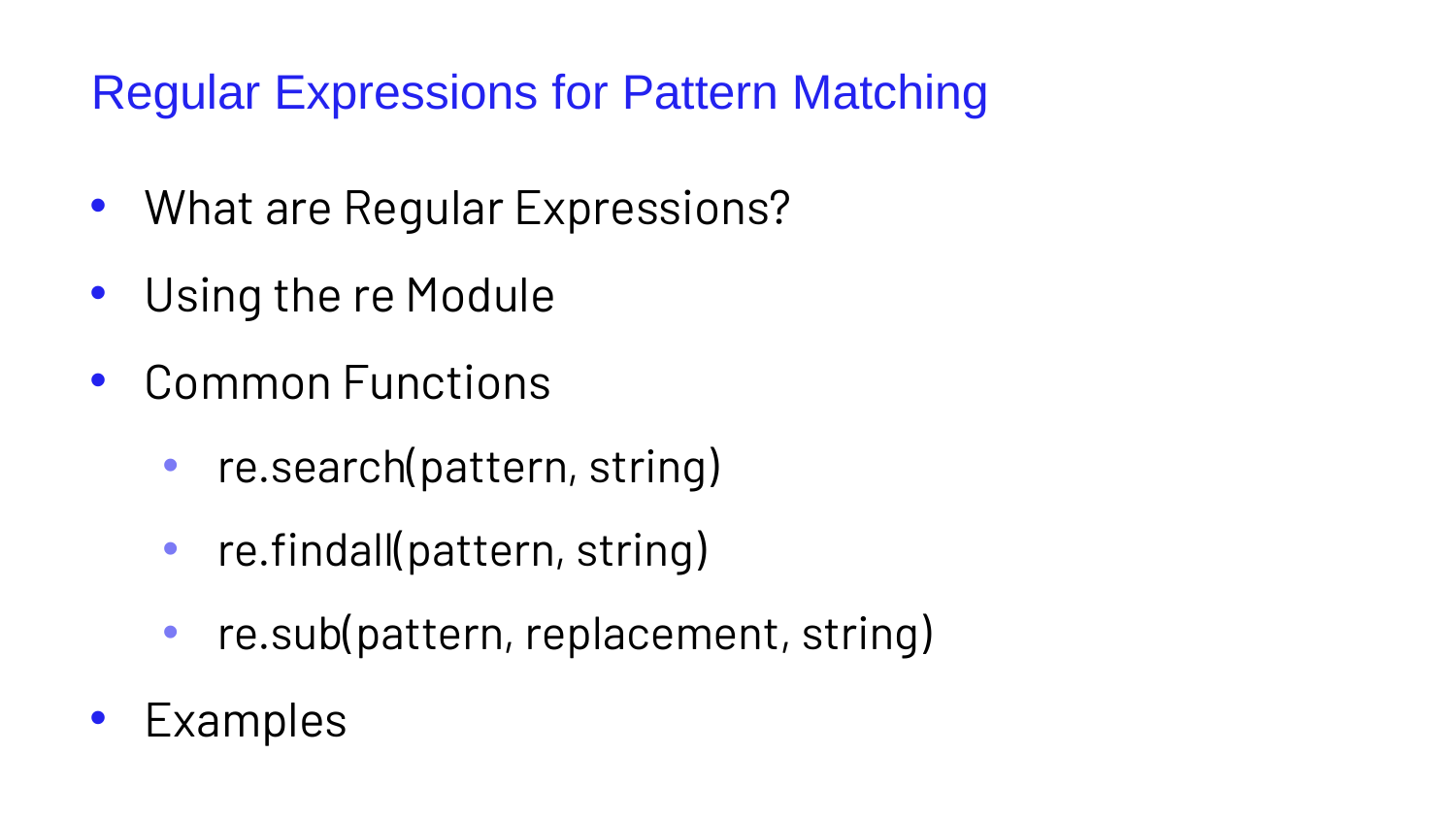

Regular Expressions for Pattern Matching
What are Regular Expressions?
Using the re Module
Common Functions
re.search(pattern, string)
re.findall(pattern, string)
re.sub(pattern, replacement, string)
Examples